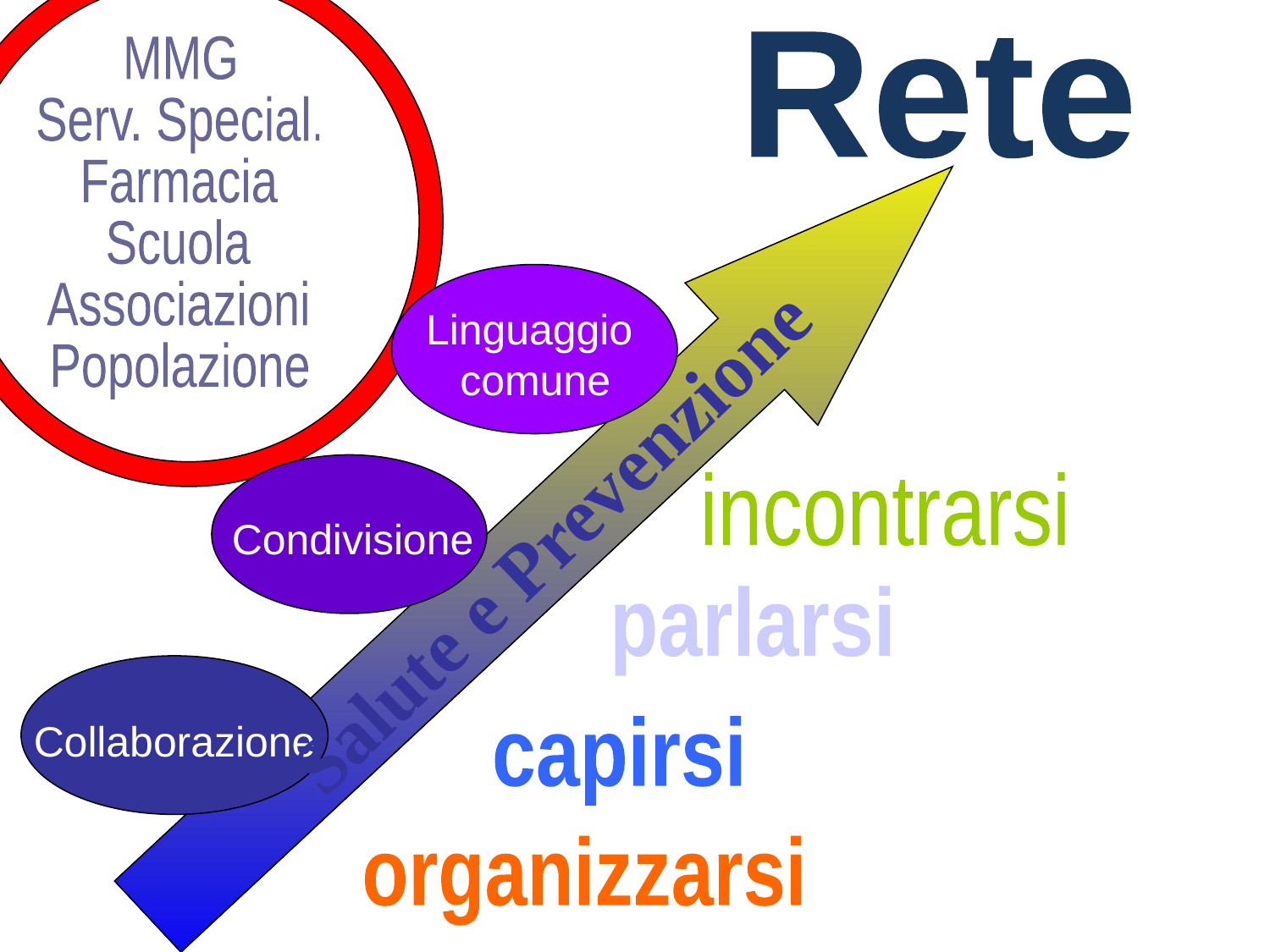

Rete
MMG
Serv. Special.
Farmacia
Scuola
Associazioni
Popolazione

Linguaggio
 comune

Condivisione
incontrarsi
Salute e Prevenzione
parlarsi

Collaborazione
capirsi
organizzarsi